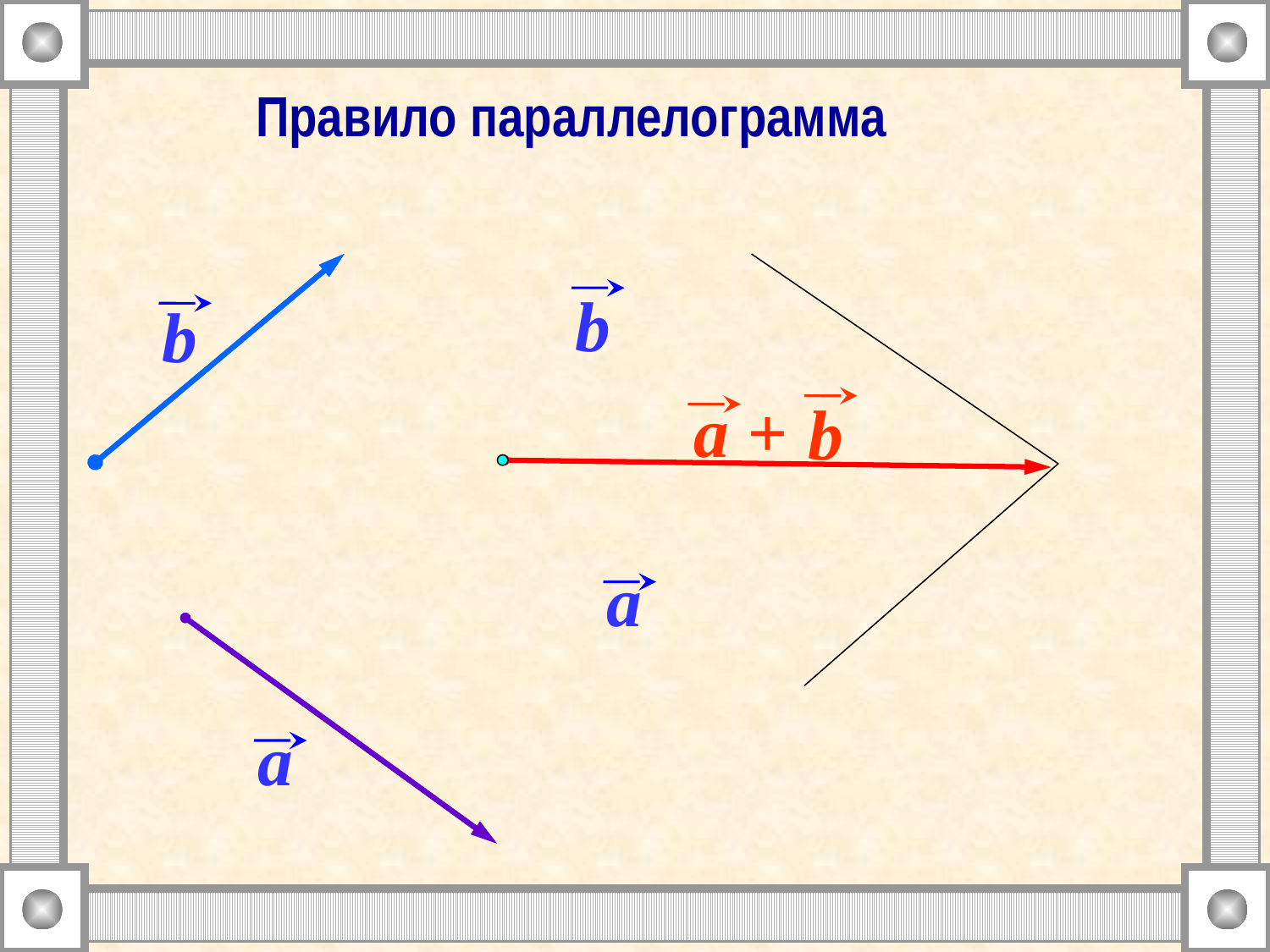

Правило параллелограмма

b

b

a +
b

a

a